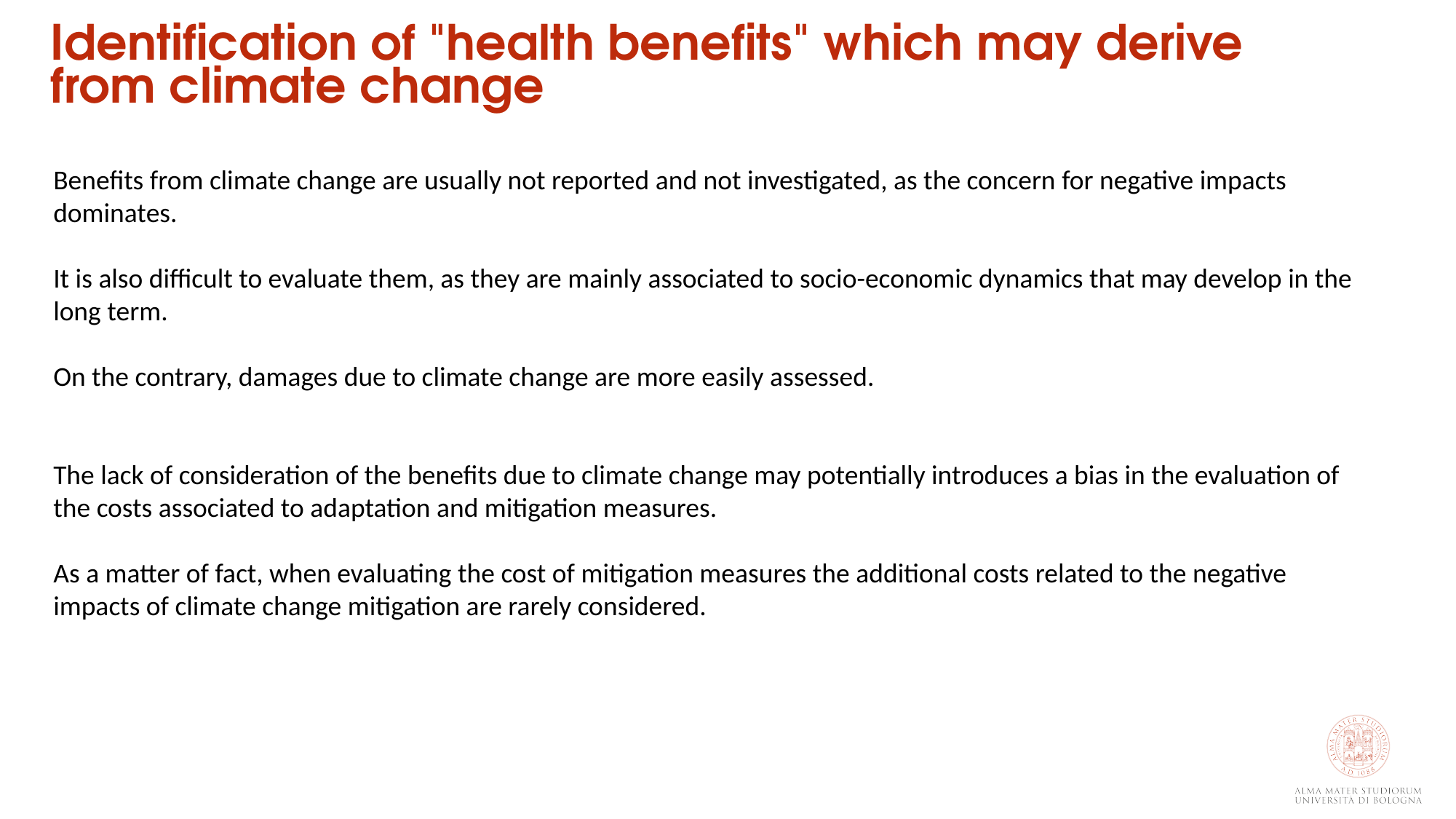

Identification of "health benefits" which may derive
from climate change
Benefits from climate change are usually not reported and not investigated, as the concern for negative impacts dominates.

It is also difficult to evaluate them, as they are mainly associated to socio-economic dynamics that may develop in the long term.

On the contrary, damages due to climate change are more easily assessed.

The lack of consideration of the benefits due to climate change may potentially introduces a bias in the evaluation of the costs associated to adaptation and mitigation measures.

As a matter of fact, when evaluating the cost of mitigation measures the additional costs related to the negative impacts of climate change mitigation are rarely considered.